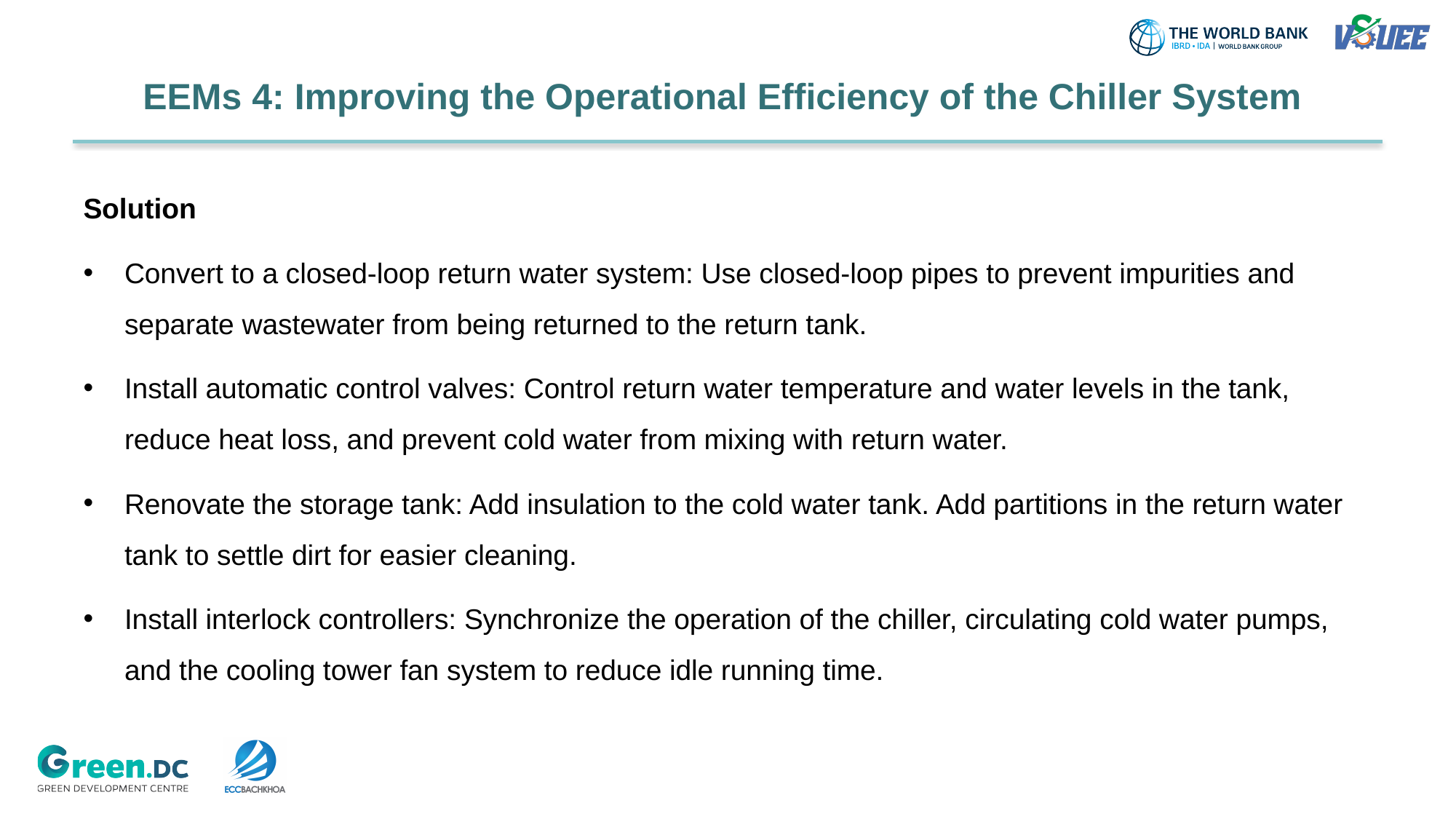

# EEMs 4: Improving the Operational Efficiency of the Chiller System
Solution
Convert to a closed-loop return water system: Use closed-loop pipes to prevent impurities and separate wastewater from being returned to the return tank.
Install automatic control valves: Control return water temperature and water levels in the tank, reduce heat loss, and prevent cold water from mixing with return water.
Renovate the storage tank: Add insulation to the cold water tank. Add partitions in the return water tank to settle dirt for easier cleaning.
Install interlock controllers: Synchronize the operation of the chiller, circulating cold water pumps, and the cooling tower fan system to reduce idle running time.